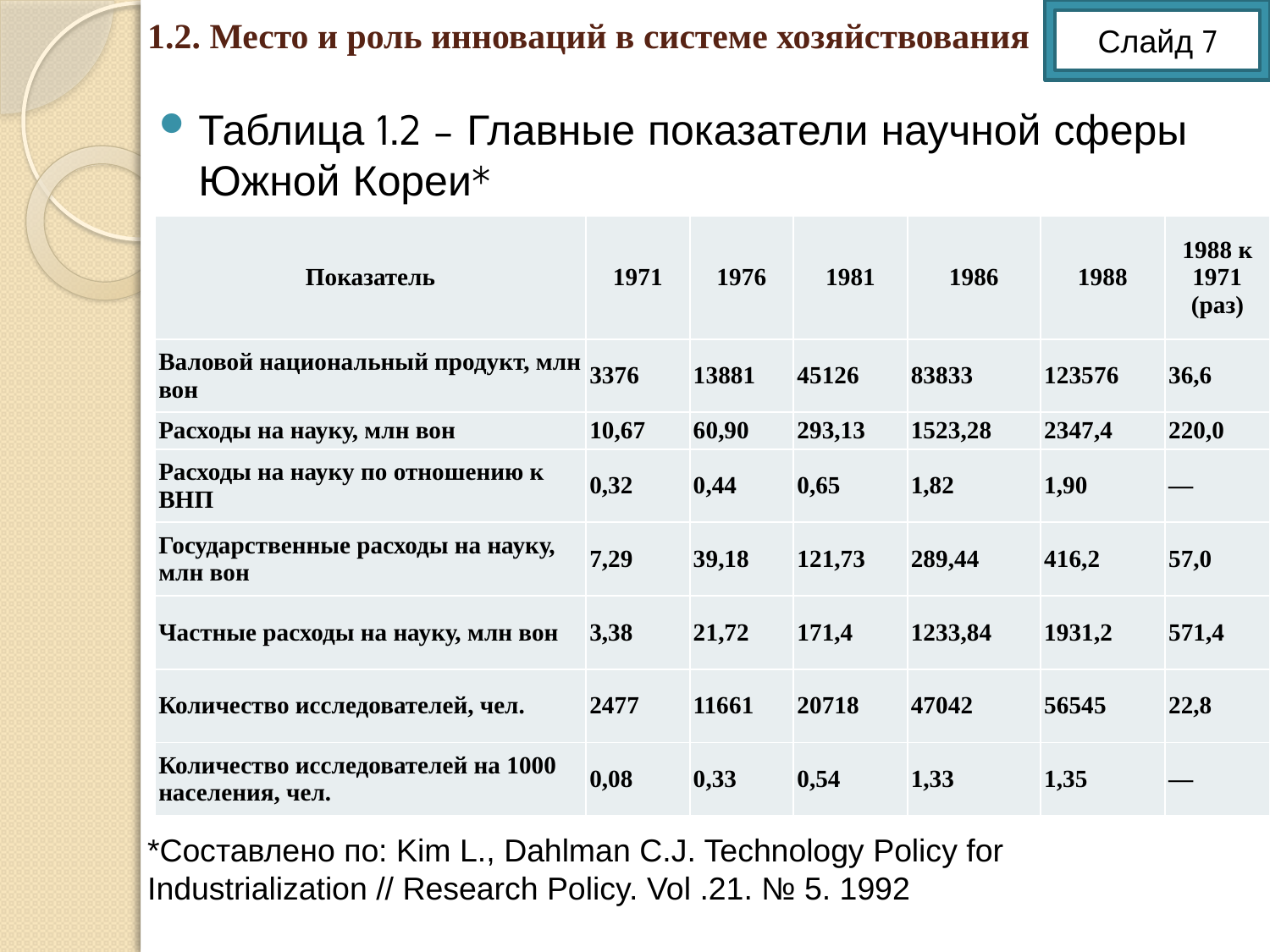

1.2. Место и роль инноваций в системе хозяйствования
Слайд 7
Таблица 1.2 – Главные показатели научной сферы Южной Кореи*

| Показатель | 1971 | 1976 | 1981 | 1986 | 1988 | 1988 к 1971 (раз) |
| --- | --- | --- | --- | --- | --- | --- |
| Валовой национальный продукт, млн вон | 3376 | 13881 | 45126 | 83833 | 123576 | 36,6 |
| Расходы на науку, млн вон | 10,67 | 60,90 | 293,13 | 1523,28 | 2347,4 | 220,0 |
| Расходы на науку по отношению к ВНП | 0,32 | 0,44 | 0,65 | 1,82 | 1,90 | — |
| Государственные расходы на науку, млн вон | 7,29 | 39,18 | 121,73 | 289,44 | 416,2 | 57,0 |
| Частные расходы на науку, млн вон | 3,38 | 21,72 | 171,4 | 1233,84 | 1931,2 | 571,4 |
| Количество исследователей, чел. | 2477 | 11661 | 20718 | 47042 | 56545 | 22,8 |
| Количество исследователей на 1000 населения, чел. | 0,08 | 0,33 | 0,54 | 1,33 | 1,35 | — |
*Составлено по: Kim L., Dahlman C.J. Technology Policy for Industrialization // Research Policy. Vol .21. № 5. 1992